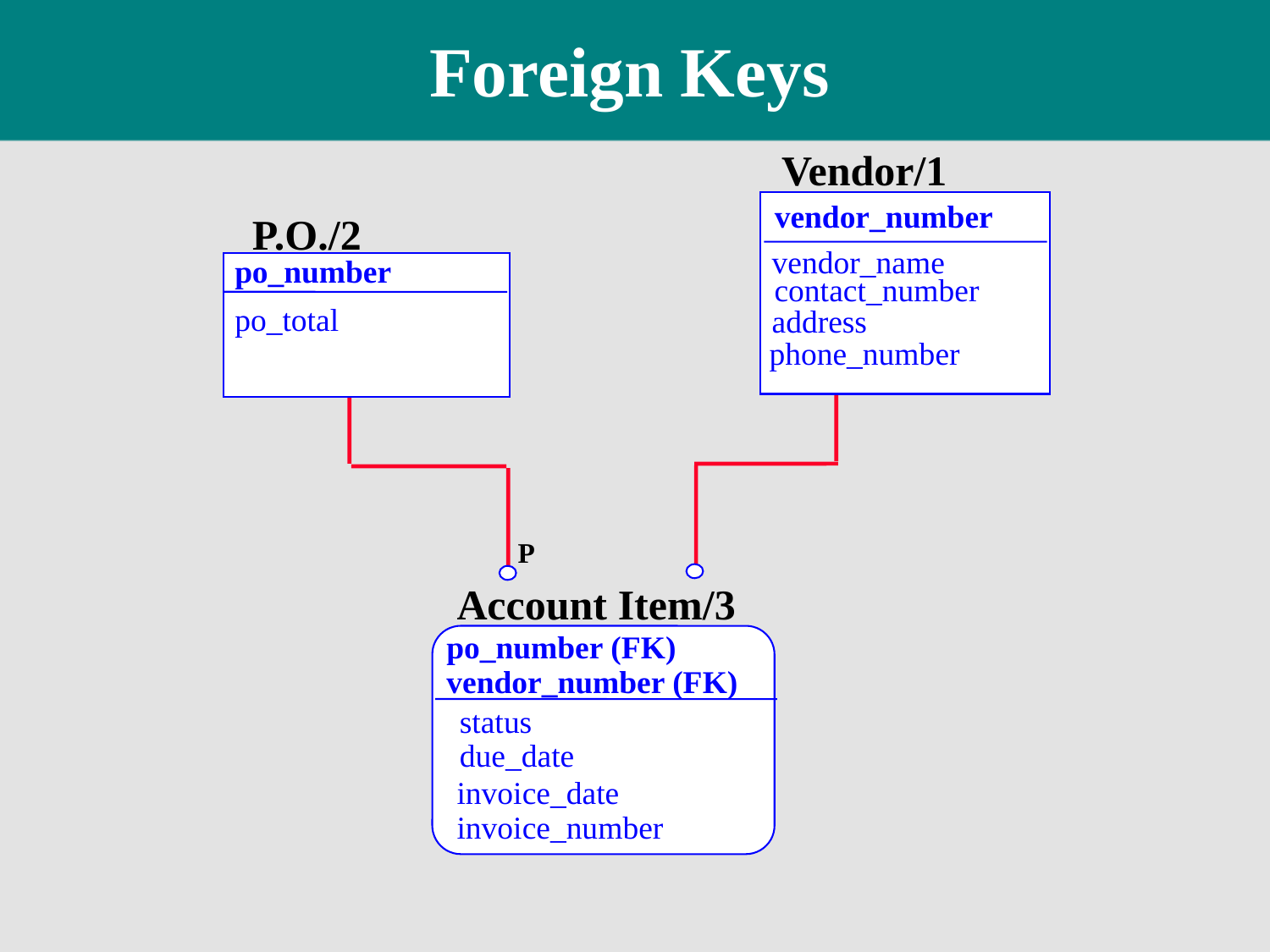

# Foreign Keys
Vendor/1
vendor_number

vendor_name

contact_number
address
phone_number
P.O./2
po_number

po_total

P
Account Item/3
po_number (FK)

vendor_number (FK)
status

due_date
invoice_date
invoice_number